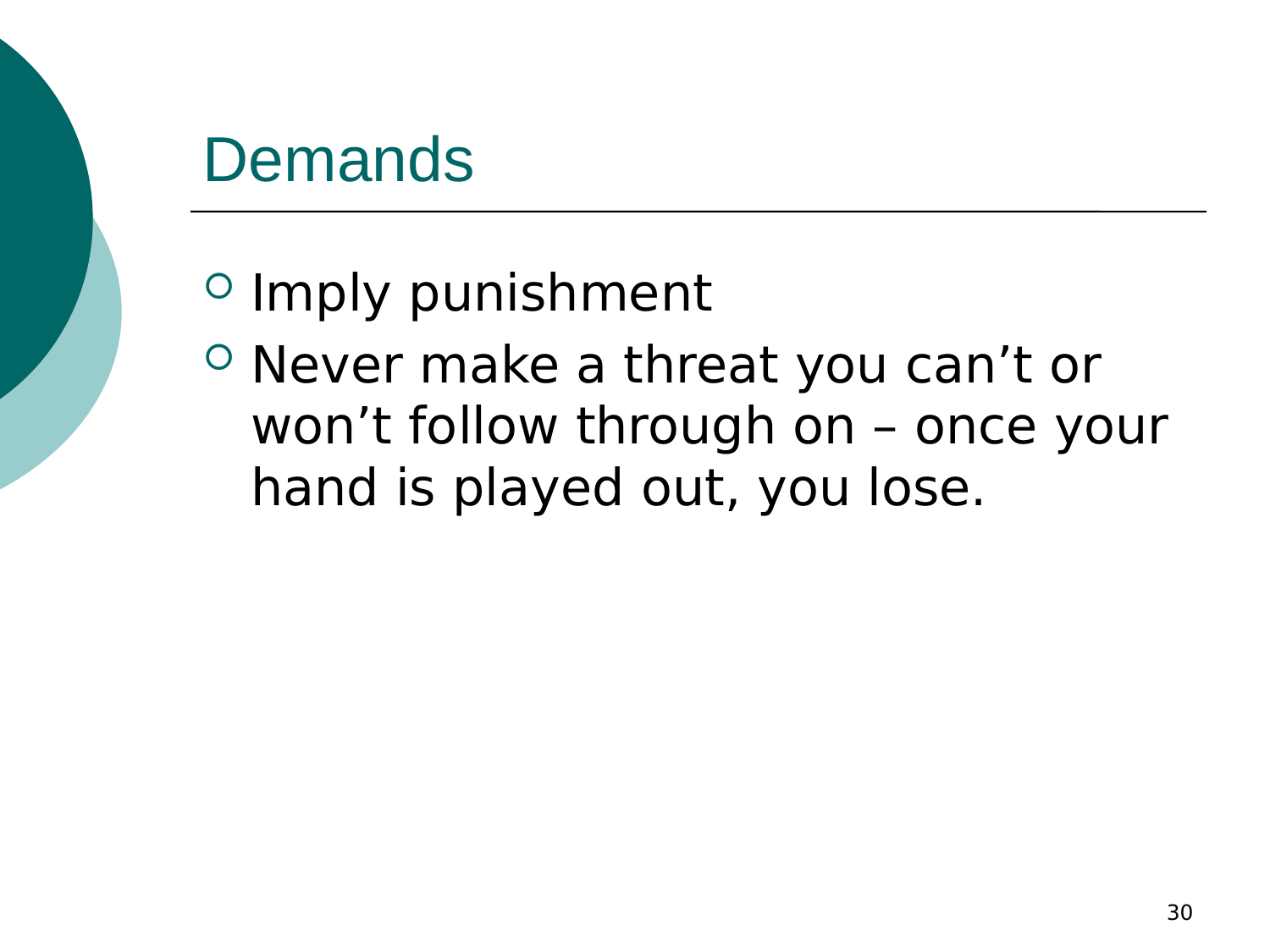

# Demands
Imply punishment
Never make a threat you can’t or won’t follow through on – once your hand is played out, you lose.
30